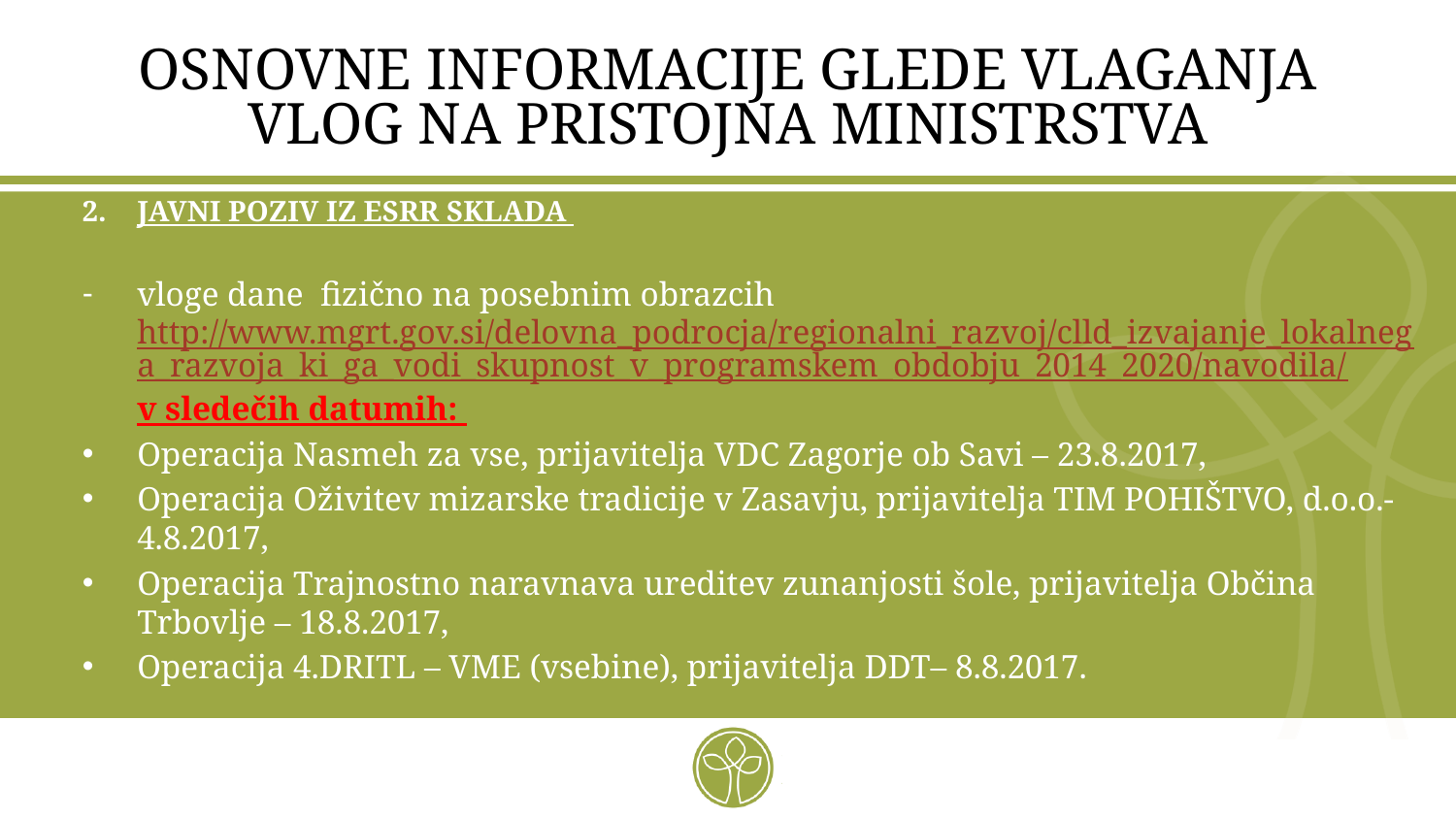

# OSNOVNE INFORMACIJE GLEDE VLAGANJA VLOG NA PRISTOJNA MINISTRSTVA
JAVNI POZIV IZ ESRR SKLADA

vloge dane  fizično na posebnim obrazcih http://www.mgrt.gov.si/delovna_podrocja/regionalni_razvoj/clld_izvajanje_lokalnega_razvoja_ki_ga_vodi_skupnost_v_programskem_obdobju_2014_2020/navodila/v sledečih datumih:
Operacija Nasmeh za vse, prijavitelja VDC Zagorje ob Savi – 23.8.2017,
Operacija Oživitev mizarske tradicije v Zasavju, prijavitelja TIM POHIŠTVO, d.o.o.-4.8.2017,
Operacija Trajnostno naravnava ureditev zunanjosti šole, prijavitelja Občina Trbovlje – 18.8.2017,
Operacija 4.DRITL – VME (vsebine), prijavitelja DDT– 8.8.2017.